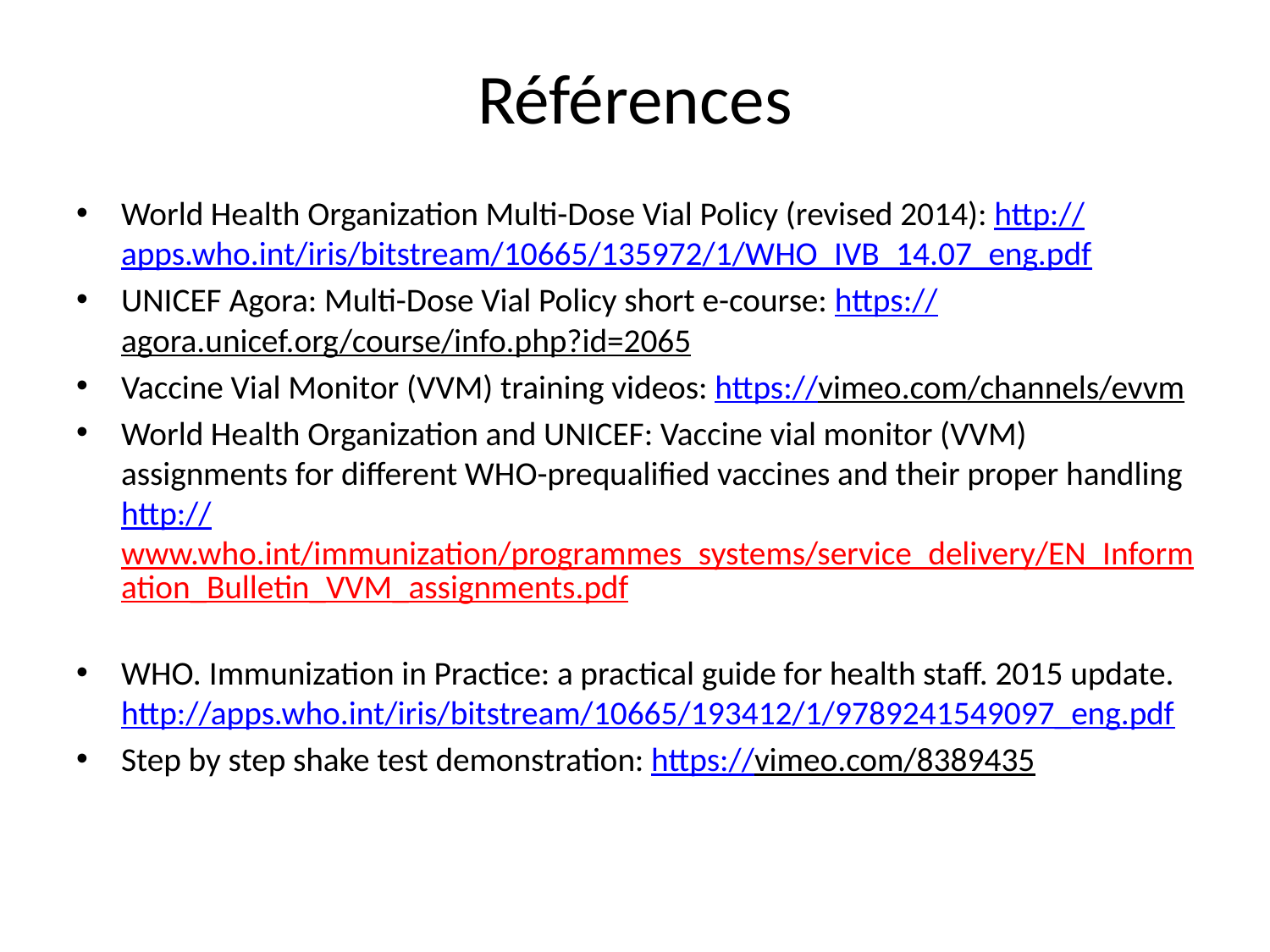

# Références
World Health Organization Multi-Dose Vial Policy (revised 2014): http://apps.who.int/iris/bitstream/10665/135972/1/WHO_IVB_14.07_eng.pdf
UNICEF Agora: Multi-Dose Vial Policy short e-course: https://agora.unicef.org/course/info.php?id=2065
Vaccine Vial Monitor (VVM) training videos: https://vimeo.com/channels/evvm
World Health Organization and UNICEF: Vaccine vial monitor (VVM) assignments for different WHO-prequalified vaccines and their proper handling http://www.who.int/immunization/programmes_systems/service_delivery/EN_Information_Bulletin_VVM_assignments.pdf
WHO. Immunization in Practice: a practical guide for health staff. 2015 update. http://apps.who.int/iris/bitstream/10665/193412/1/9789241549097_eng.pdf
Step by step shake test demonstration: https://vimeo.com/8389435